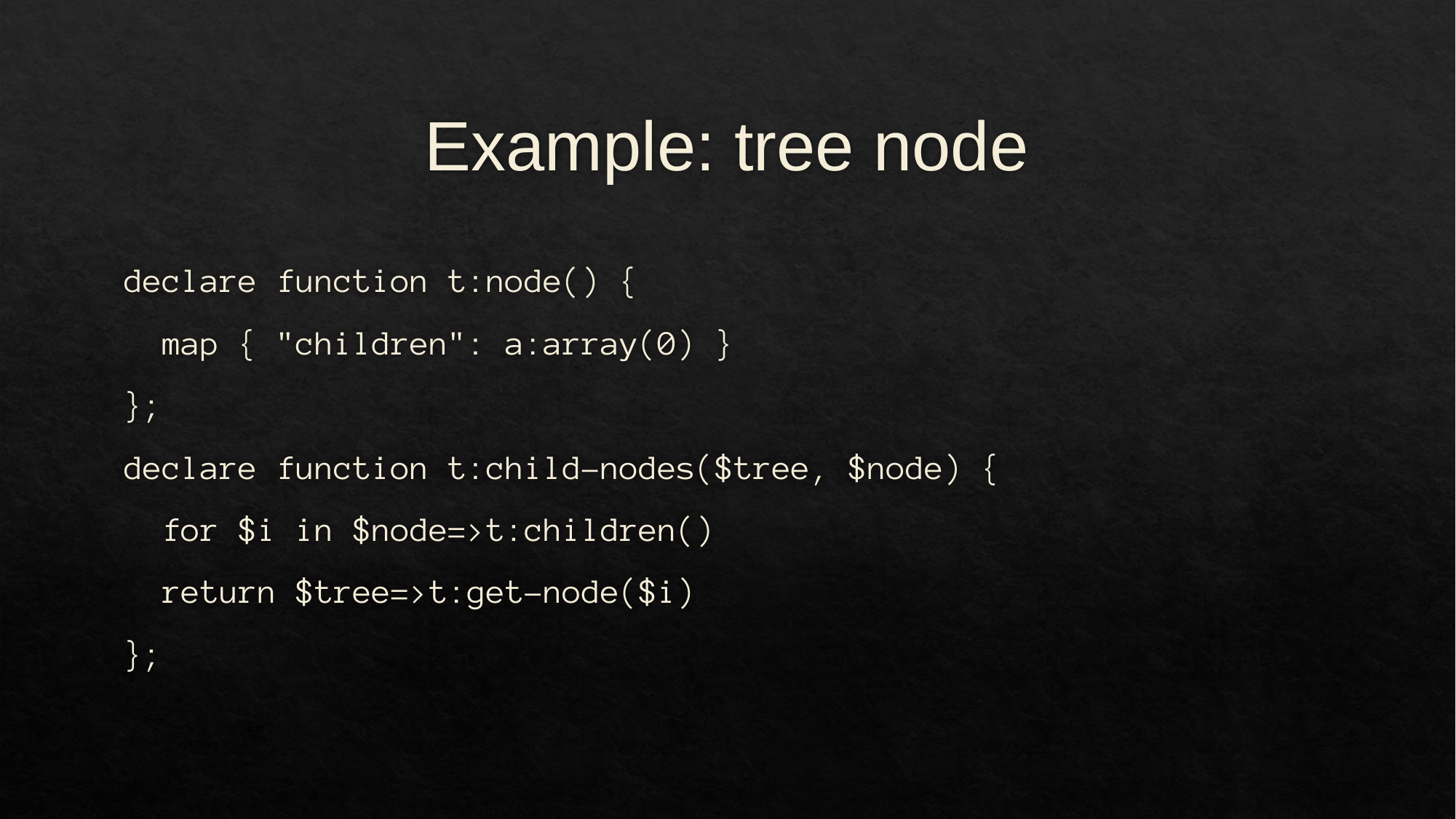

# Example: tree node
declare function t:node() {
  map { "children": a:array(0) }
};
declare function t:child-nodes($tree, $node) {
  for $i in $node=>t:children()
  return $tree=>t:get-node($i)
};